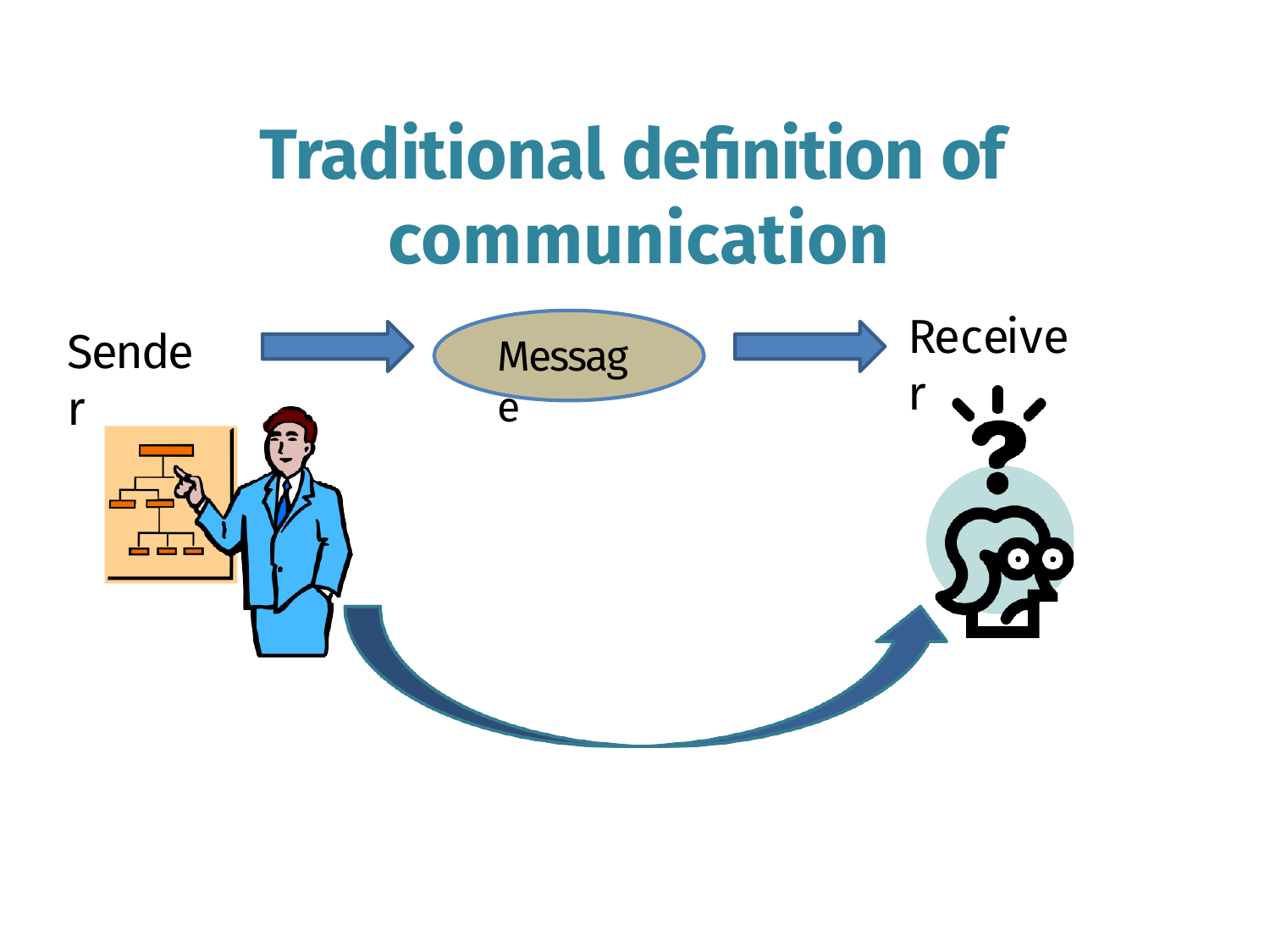

# Traditional definition of  communication
Receiver

Sender

Message